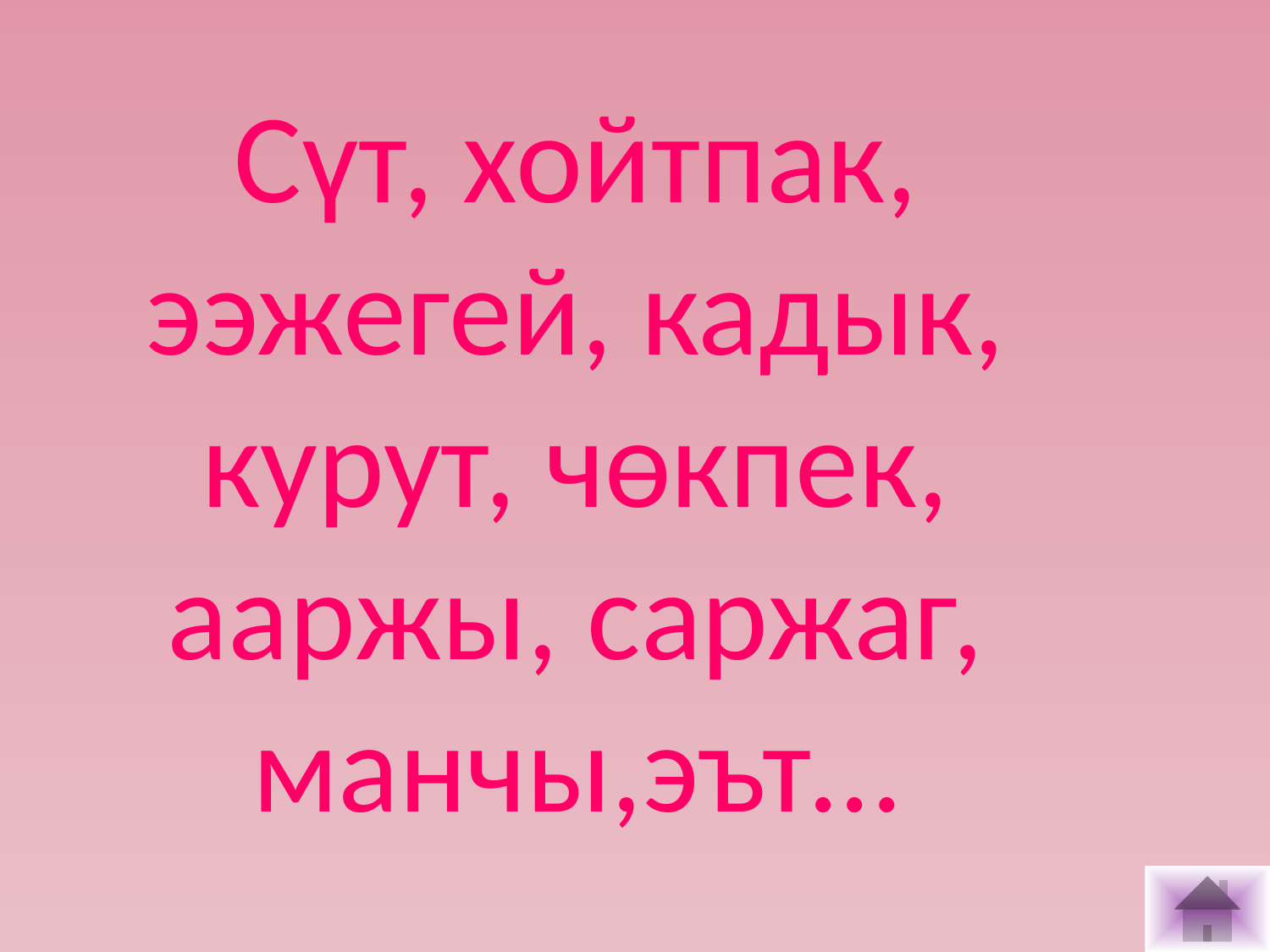

Сүт, хойтпак, ээжегей, кадык, курут, чѳкпек, ааржы, саржаг, манчы,эът…